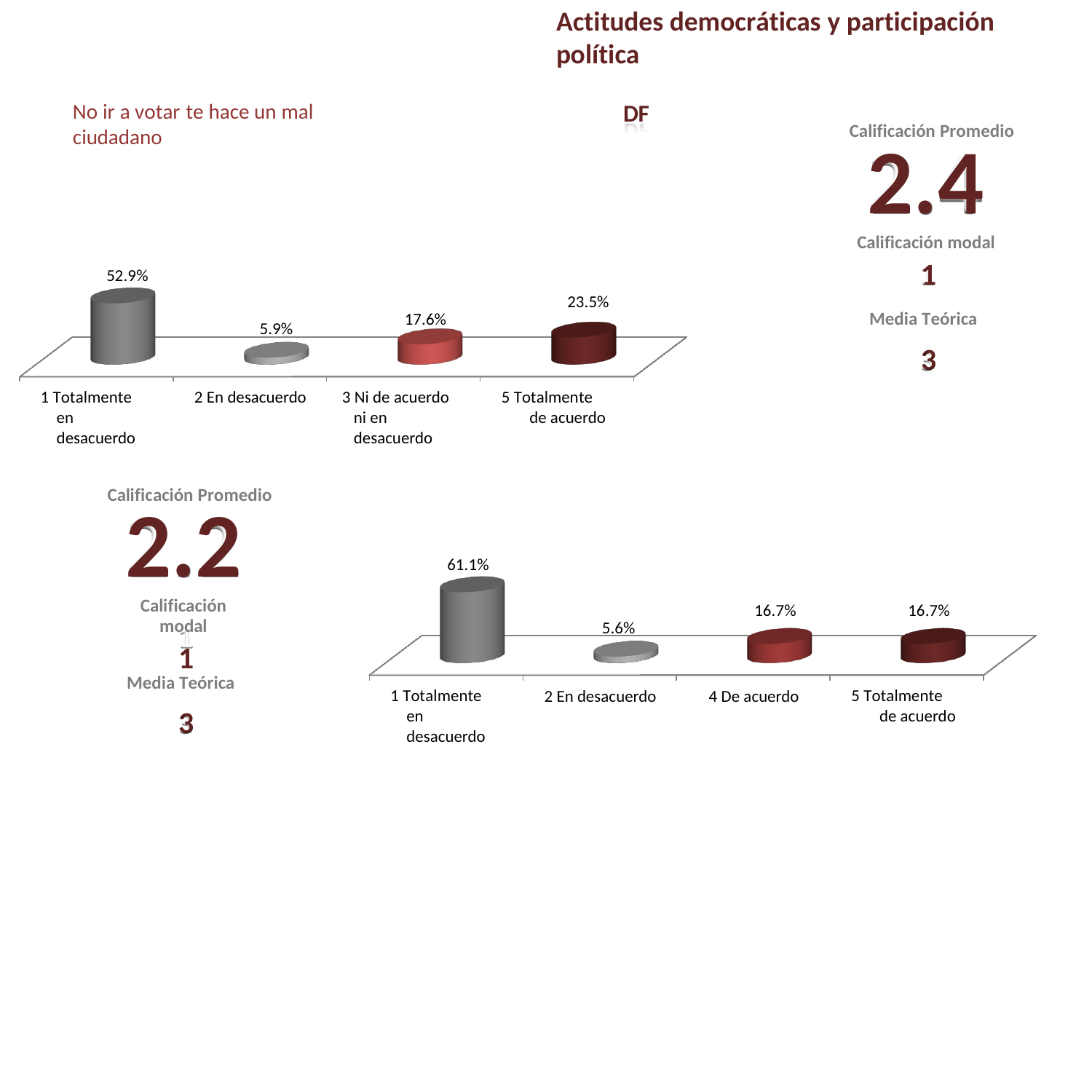

Actitudes democráticas y participación política
DF
No ir a votar te hace un mal ciudadano

Calificación Promedio
2.4
Calificación modal
1

Media Teórica

3

52.9%
23.5%
17.6%
5.9%

1 Totalmente en desacuerdo
3 Ni de acuerdo ni en desacuerdo
5 Totalmente de acuerdo
2 En desacuerdo

Calificación Promedio
2.2
Calificación modal
1

61.1%
16.7%
16.7%

5.6%
Media Teórica

3

1 Totalmente en desacuerdo
5 Totalmente de acuerdo
2 En desacuerdo
4 De acuerdo